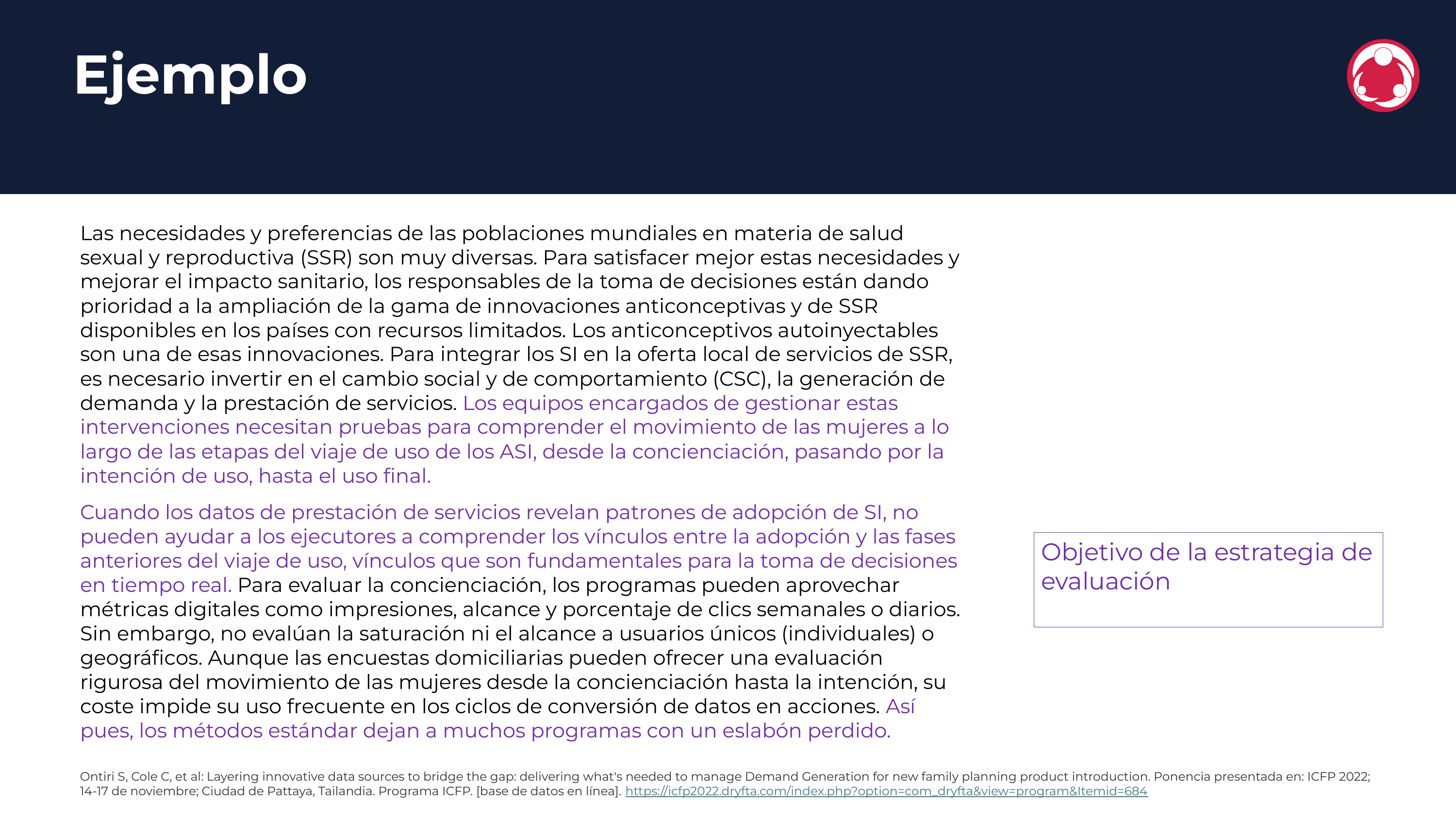

Ejemplo

Las necesidades y preferencias de las poblaciones mundiales en materia de salud sexual y reproductiva (SSR) son muy diversas. Para satisfacer mejor estas necesidades y mejorar el impacto sanitario, los responsables de la toma de decisiones están dando prioridad a la ampliación de la gama de innovaciones anticonceptivas y de SSR disponibles en los países con recursos limitados. Los anticonceptivos autoinyectables son una de esas innovaciones. Para integrar los SI en la oferta local de servicios de SSR, es necesario invertir en el cambio social y de comportamiento (CSC), la generación de demanda y la prestación de servicios. Los equipos encargados de gestionar estas intervenciones necesitan pruebas para comprender el movimiento de las mujeres a lo largo de las etapas del viaje de uso de los ASI, desde la concienciación, pasando por la intención de uso, hasta el uso final.
Cuando los datos de prestación de servicios revelan patrones de adopción de SI, no pueden ayudar a los ejecutores a comprender los vínculos entre la adopción y las fases anteriores del viaje de uso, vínculos que son fundamentales para la toma de decisiones en tiempo real. Para evaluar la concienciación, los programas pueden aprovechar métricas digitales como impresiones, alcance y porcentaje de clics semanales o diarios. Sin embargo, no evalúan la saturación ni el alcance a usuarios únicos (individuales) o geográficos. Aunque las encuestas domiciliarias pueden ofrecer una evaluación rigurosa del movimiento de las mujeres desde la concienciación hasta la intención, su coste impide su uso frecuente en los ciclos de conversión de datos en acciones. Así pues, los métodos estándar dejan a muchos programas con un eslabón perdido.

Objetivo de la estrategia de evaluación

Ontiri S, Cole C, et al: Layering innovative data sources to bridge the gap: delivering what's needed to manage Demand Generation for new family planning product introduction. Ponencia presentada en: ICFP 2022; 14-17 de noviembre; Ciudad de Pattaya, Tailandia. Programa ICFP. [base de datos en línea]. https://icfp2022.dryfta.com/index.php?option=com_dryfta&view=program&Itemid=684